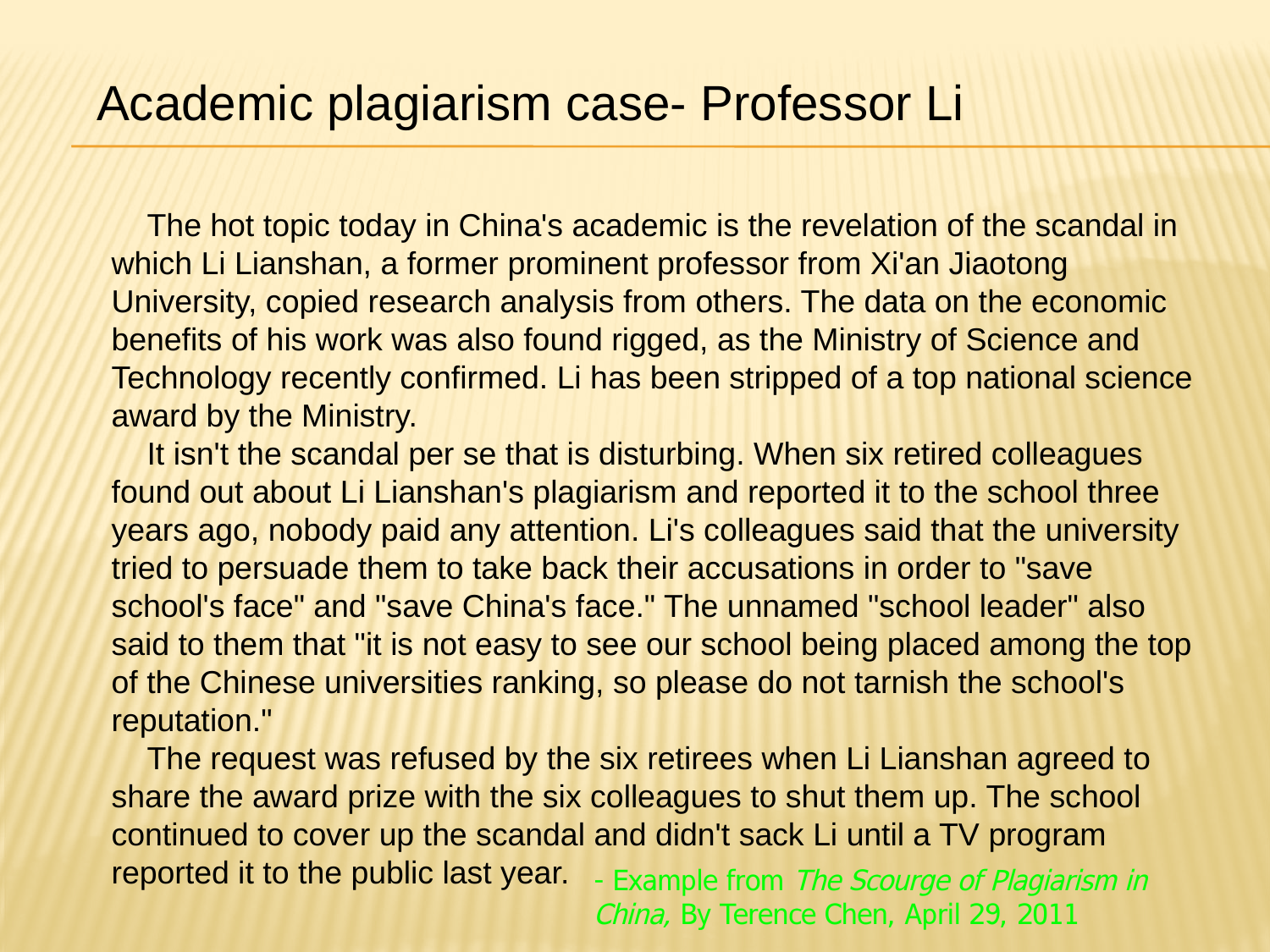

Academic plagiarism case- Professor Li
    The hot topic today in China's academic is the revelation of the scandal in which Li Lianshan, a former prominent professor from Xi'an Jiaotong University, copied research analysis from others. The data on the economic benefits of his work was also found rigged, as the Ministry of Science and Technology recently confirmed. Li has been stripped of a top national science award by the Ministry.
    It isn't the scandal per se that is disturbing. When six retired colleagues found out about Li Lianshan's plagiarism and reported it to the school three years ago, nobody paid any attention. Li's colleagues said that the university tried to persuade them to take back their accusations in order to "save school's face" and "save China's face." The unnamed "school leader" also said to them that "it is not easy to see our school being placed among the top of the Chinese universities ranking, so please do not tarnish the school's reputation."
    The request was refused by the six retirees when Li Lianshan agreed to share the award prize with the six colleagues to shut them up. The school continued to cover up the scandal and didn't sack Li until a TV program reported it to the public last year.

- Example from The Scourge of Plagiarism in China, By Terence Chen, April 29, 2011